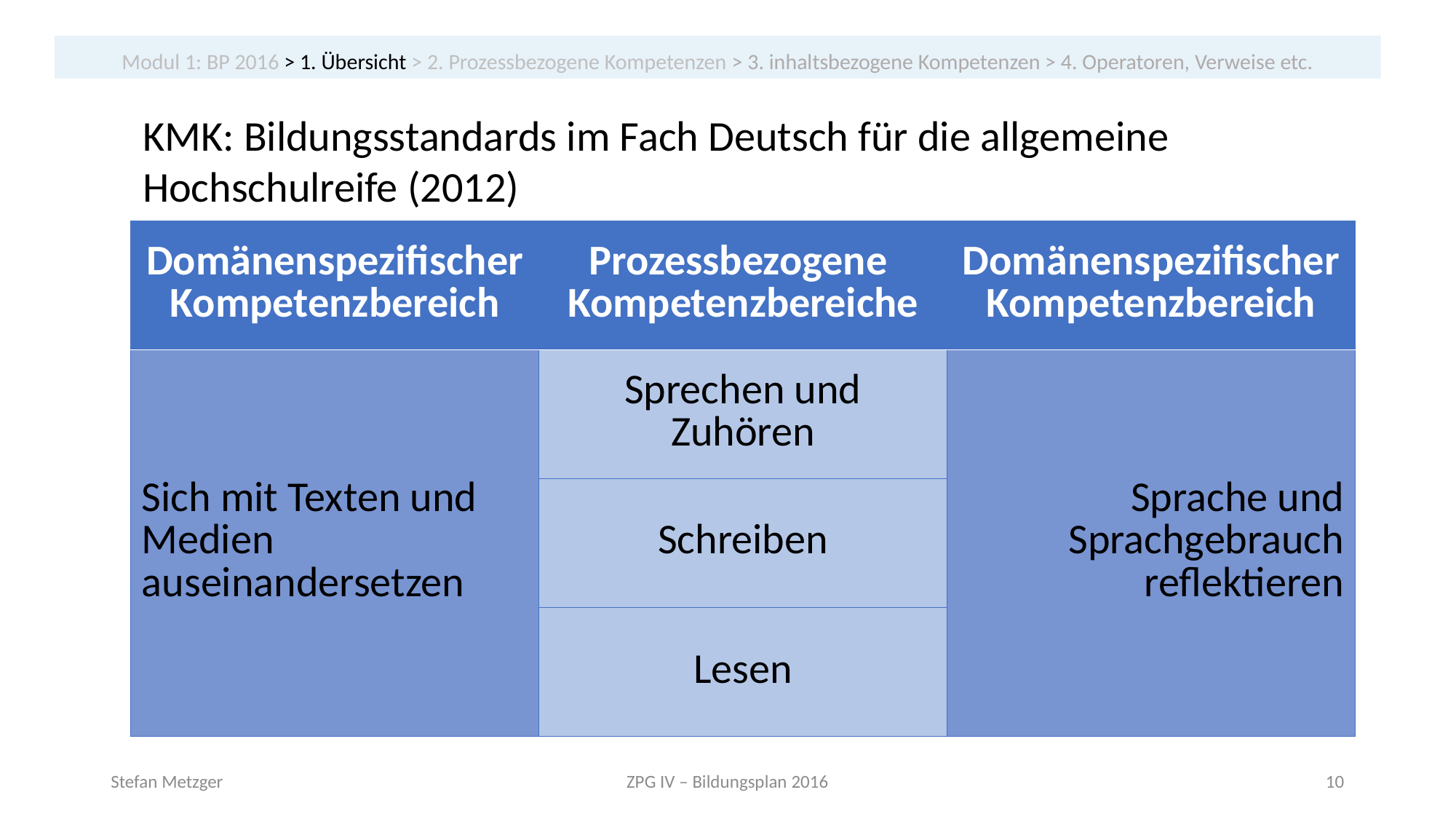

Modul 1: BP 2016 > 1. Übersicht > 2. Prozessbezogene Kompetenzen > 3. inhaltsbezogene Kompetenzen > 4. Operatoren, Verweise etc.
KMK: Bildungsstandards im Fach Deutsch für die allgemeine Hochschulreife (2012)
| Domänenspezifischer Kompetenzbereich | Prozessbezogene Kompetenzbereiche | Domänenspezifischer Kompetenzbereich |
| --- | --- | --- |
| Sich mit Texten und Medien auseinandersetzen | Sprechen und Zuhören | Sprache und Sprachgebrauch reflektieren |
|  | Schreiben |  |
|  | Lesen |  |
Stefan Metzger
ZPG IV – Bildungsplan 2016
10